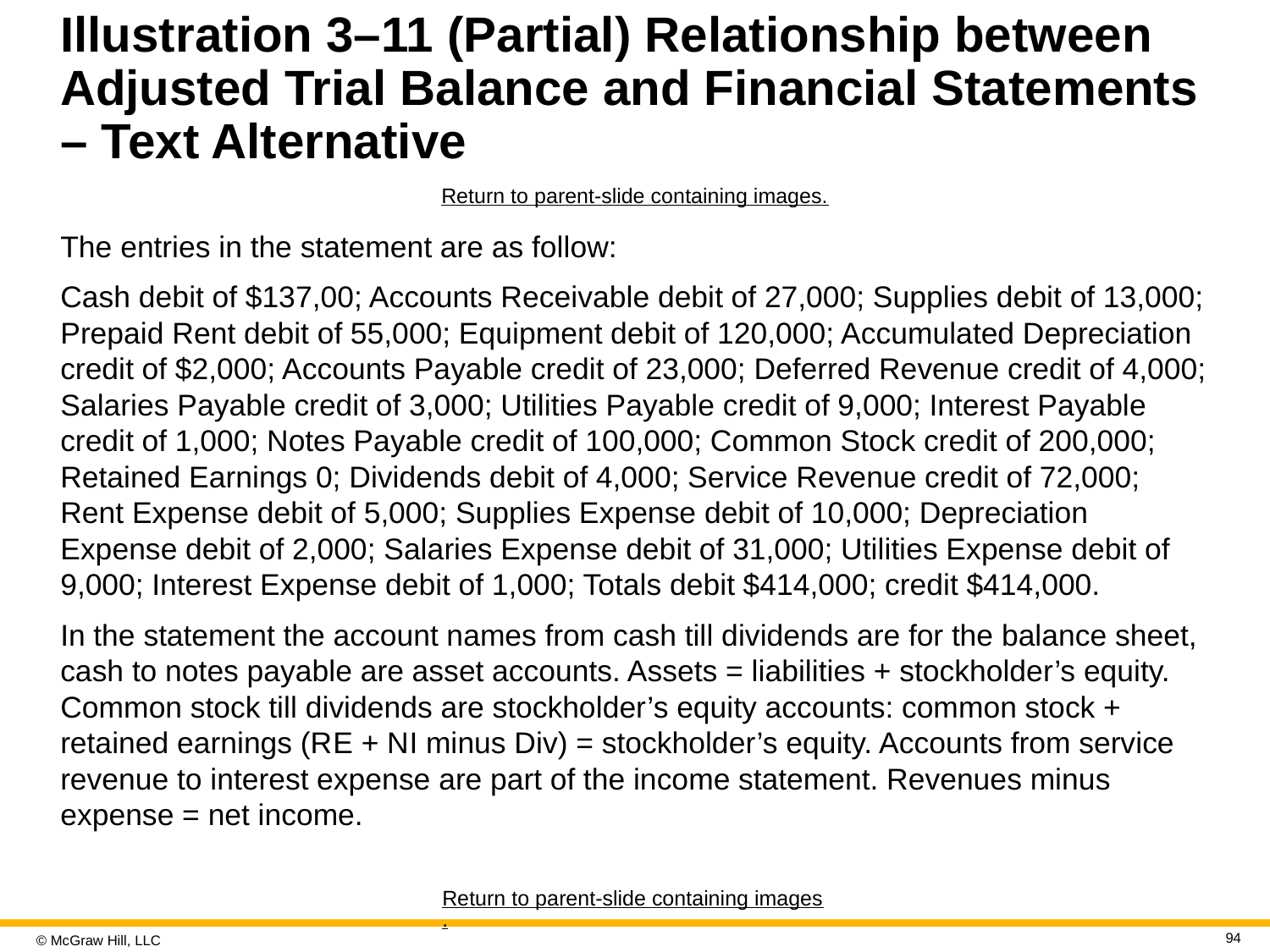

# Illustration 3–11 (Partial) Relationship between Adjusted Trial Balance and Financial Statements – Text Alternative
Return to parent-slide containing images.
The entries in the statement are as follow:
Cash debit of $137,00; Accounts Receivable debit of 27,000; Supplies debit of 13,000; Prepaid Rent debit of 55,000; Equipment debit of 120,000; Accumulated Depreciation credit of $2,000; Accounts Payable credit of 23,000; Deferred Revenue credit of 4,000; Salaries Payable credit of 3,000; Utilities Payable credit of 9,000; Interest Payable credit of 1,000; Notes Payable credit of 100,000; Common Stock credit of 200,000; Retained Earnings 0; Dividends debit of 4,000; Service Revenue credit of 72,000; Rent Expense debit of 5,000; Supplies Expense debit of 10,000; Depreciation Expense debit of 2,000; Salaries Expense debit of 31,000; Utilities Expense debit of 9,000; Interest Expense debit of 1,000; Totals debit $414,000; credit $414,000.
In the statement the account names from cash till dividends are for the balance sheet, cash to notes payable are asset accounts. Assets = liabilities + stockholder’s equity. Common stock till dividends are stockholder’s equity accounts: common stock + retained earnings (R E + N I minus Div) = stockholder’s equity. Accounts from service revenue to interest expense are part of the income statement. Revenues minus expense = net income.
Return to parent-slide containing images.
94